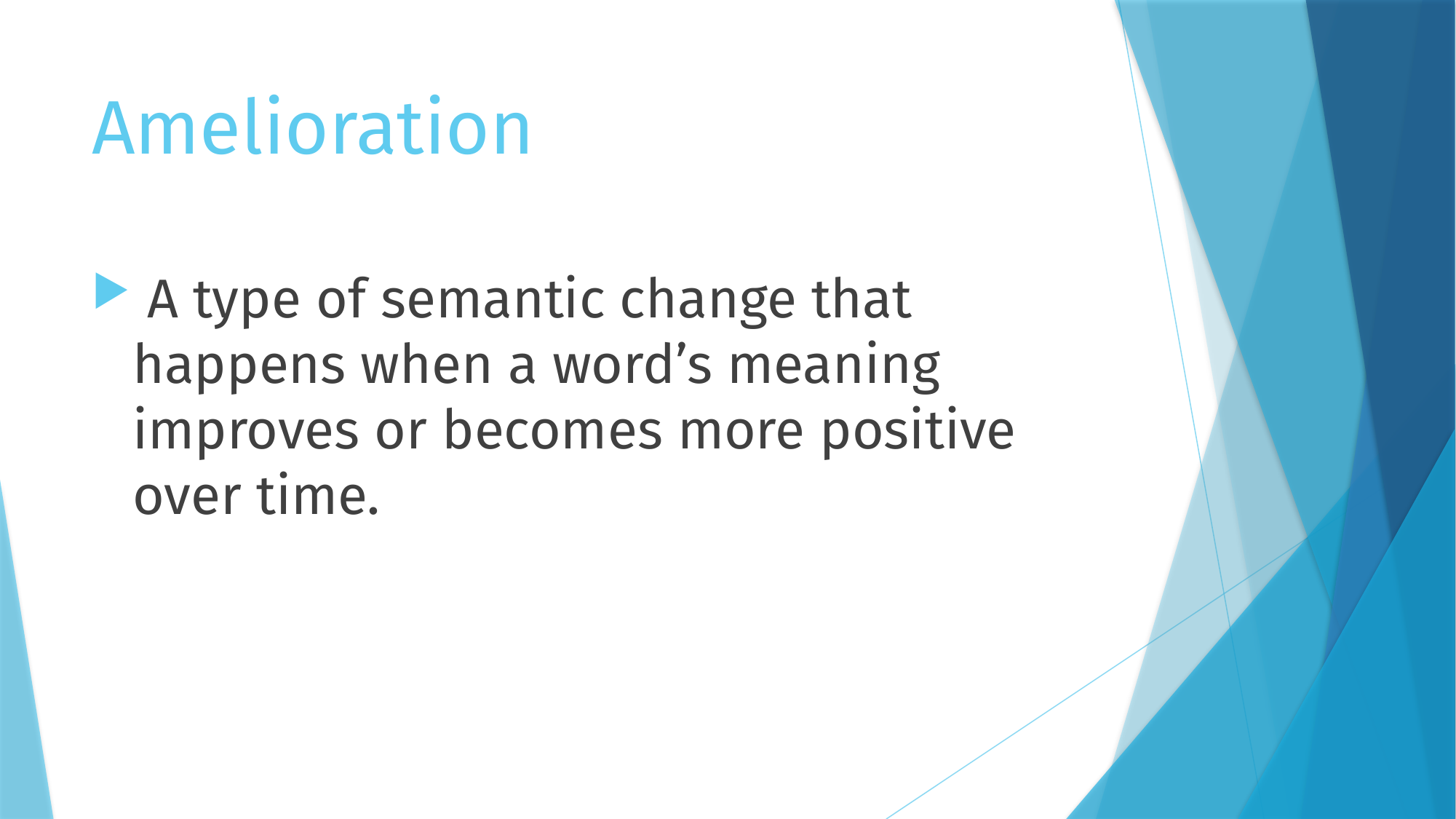

# Amelioration
 A type of semantic change that happens when a word’s meaning improves or becomes more positive over time.